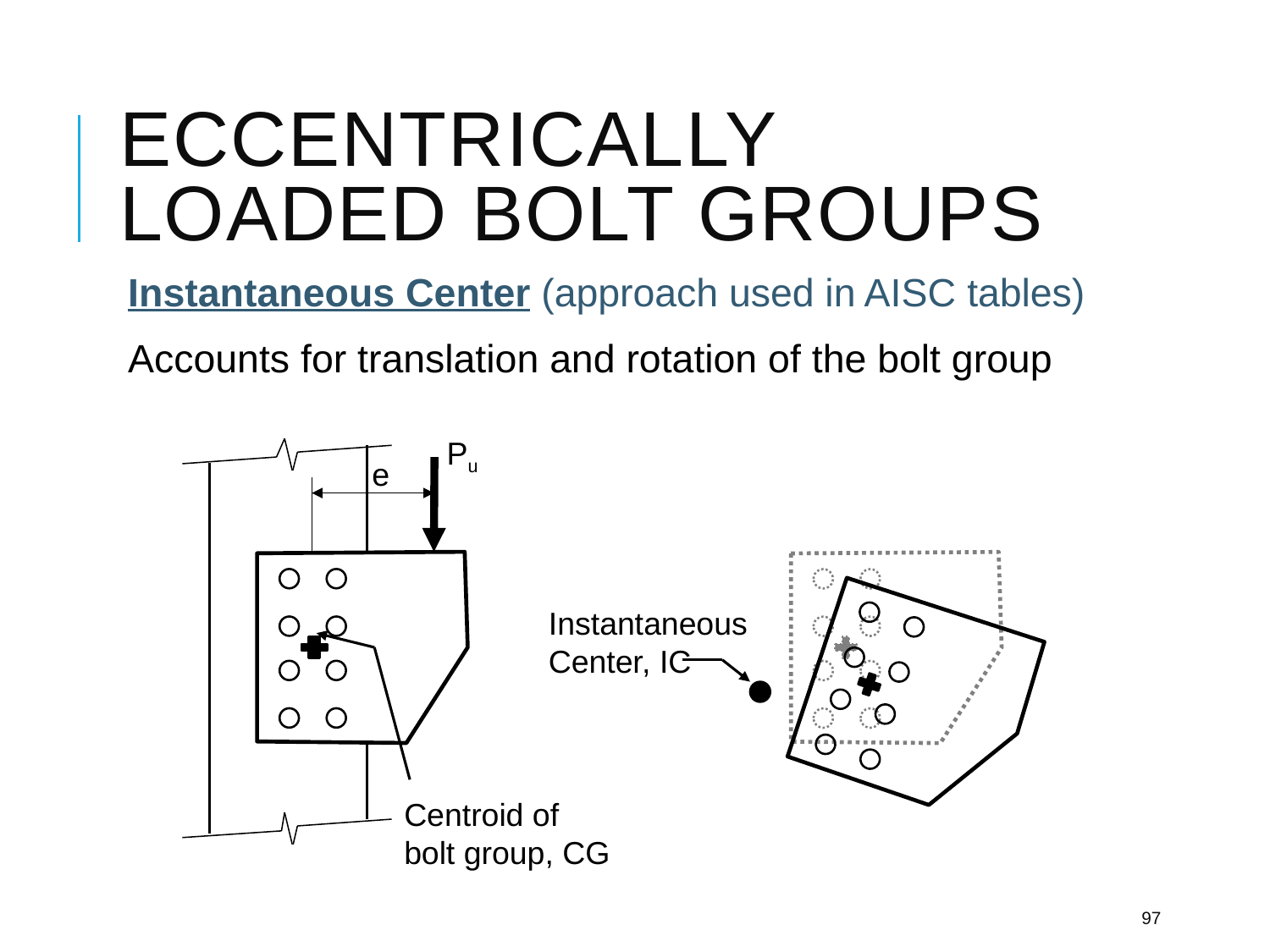

# Eccentrically loaded bolt groups
Instantaneous Center (approach used in AISC tables)
Accounts for translation and rotation of the bolt group

Pu
e

Instantaneous Center, IC

Centroid of bolt group, CG
97